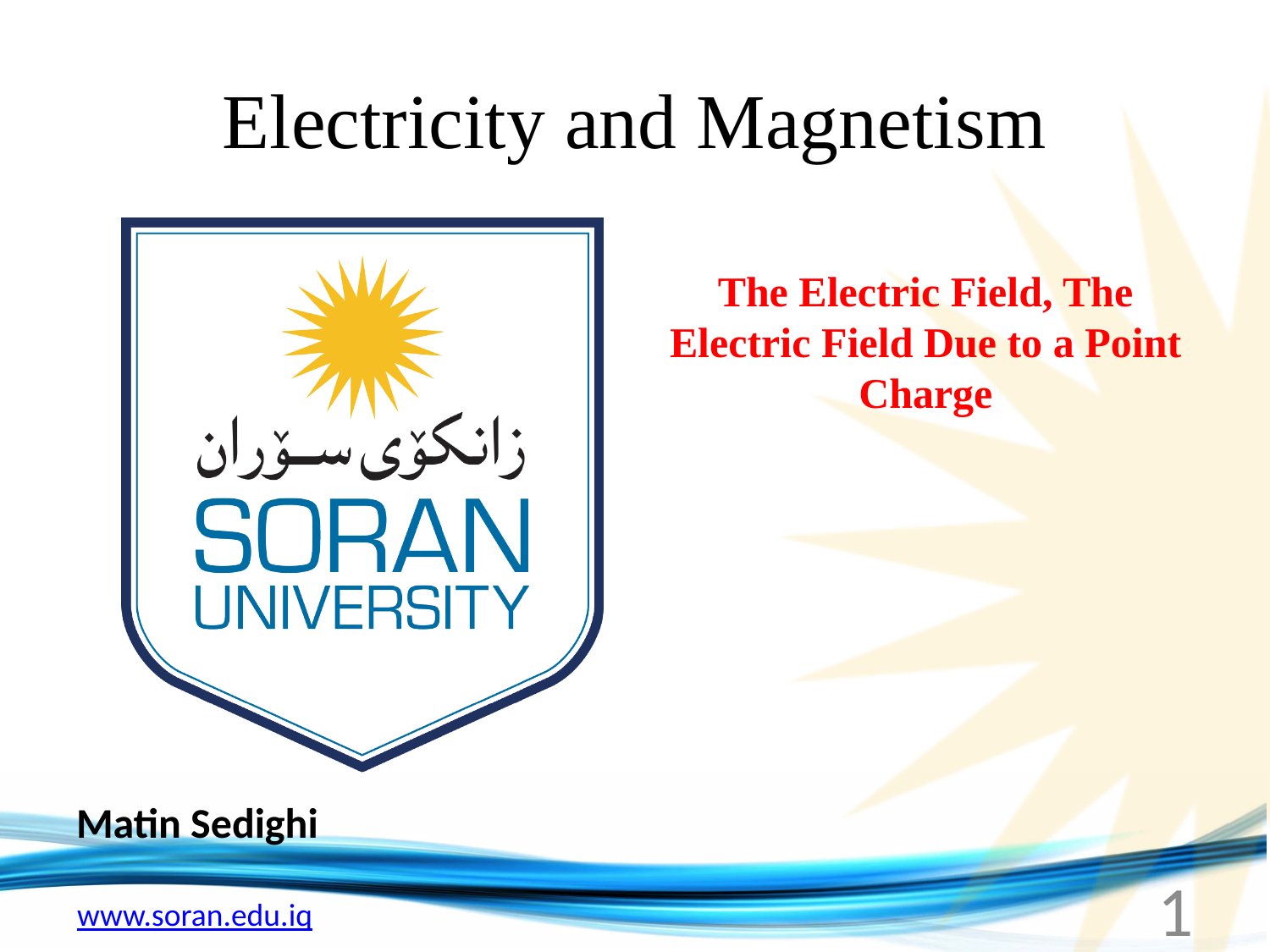

# Electricity and Magnetism
The Electric Field, The Electric Field Due to a Point Charge
Matin Sedighi
1